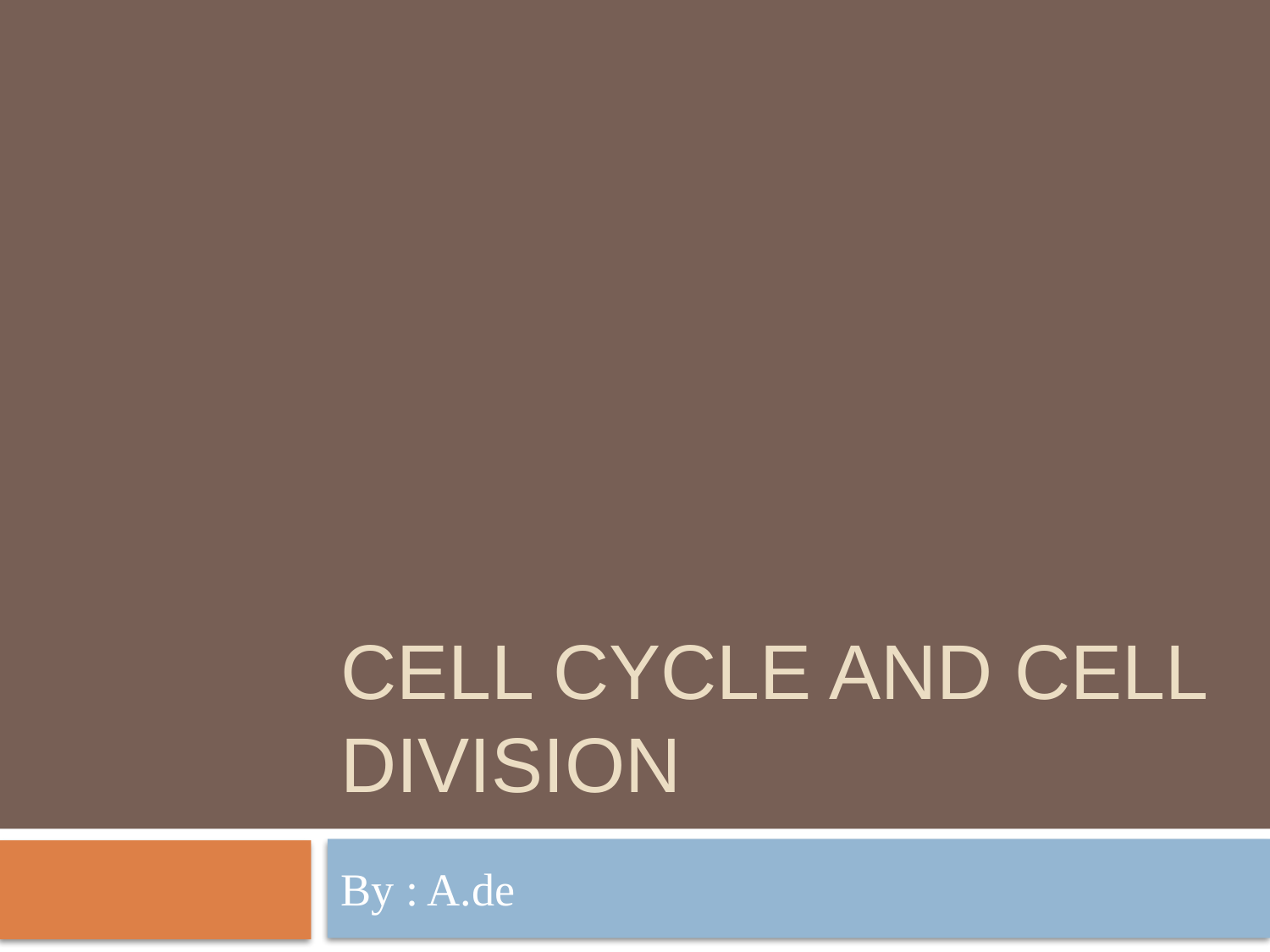

# Cell cycle and cell division
By : A.de